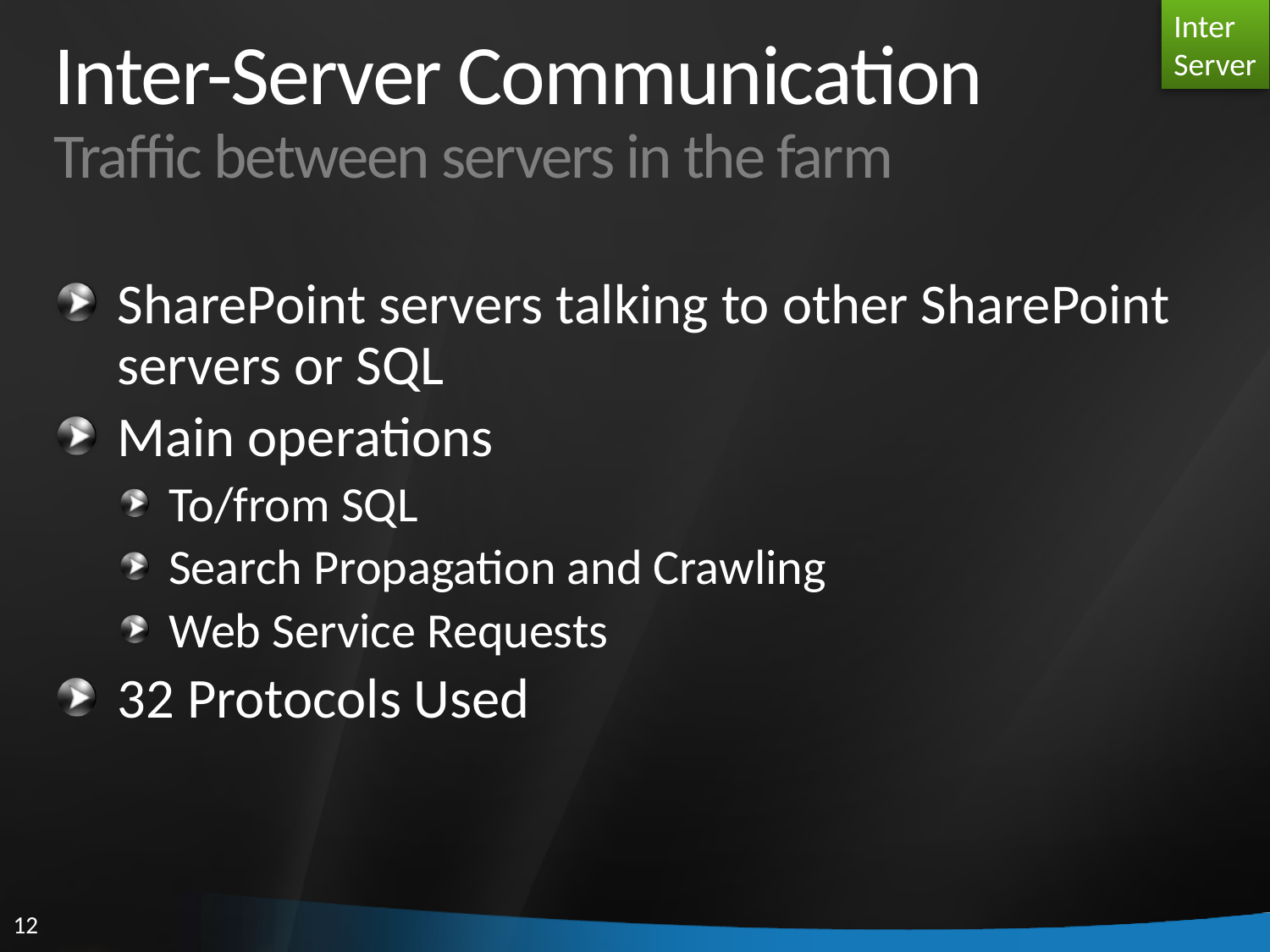

Inter
Server
# Inter-Server Communication Traffic between servers in the farm

SharePoint servers talking to other SharePoint servers or SQL
Main operations
To/from SQL
Search Propagation and Crawling
Web Service Requests
32 Protocols Used